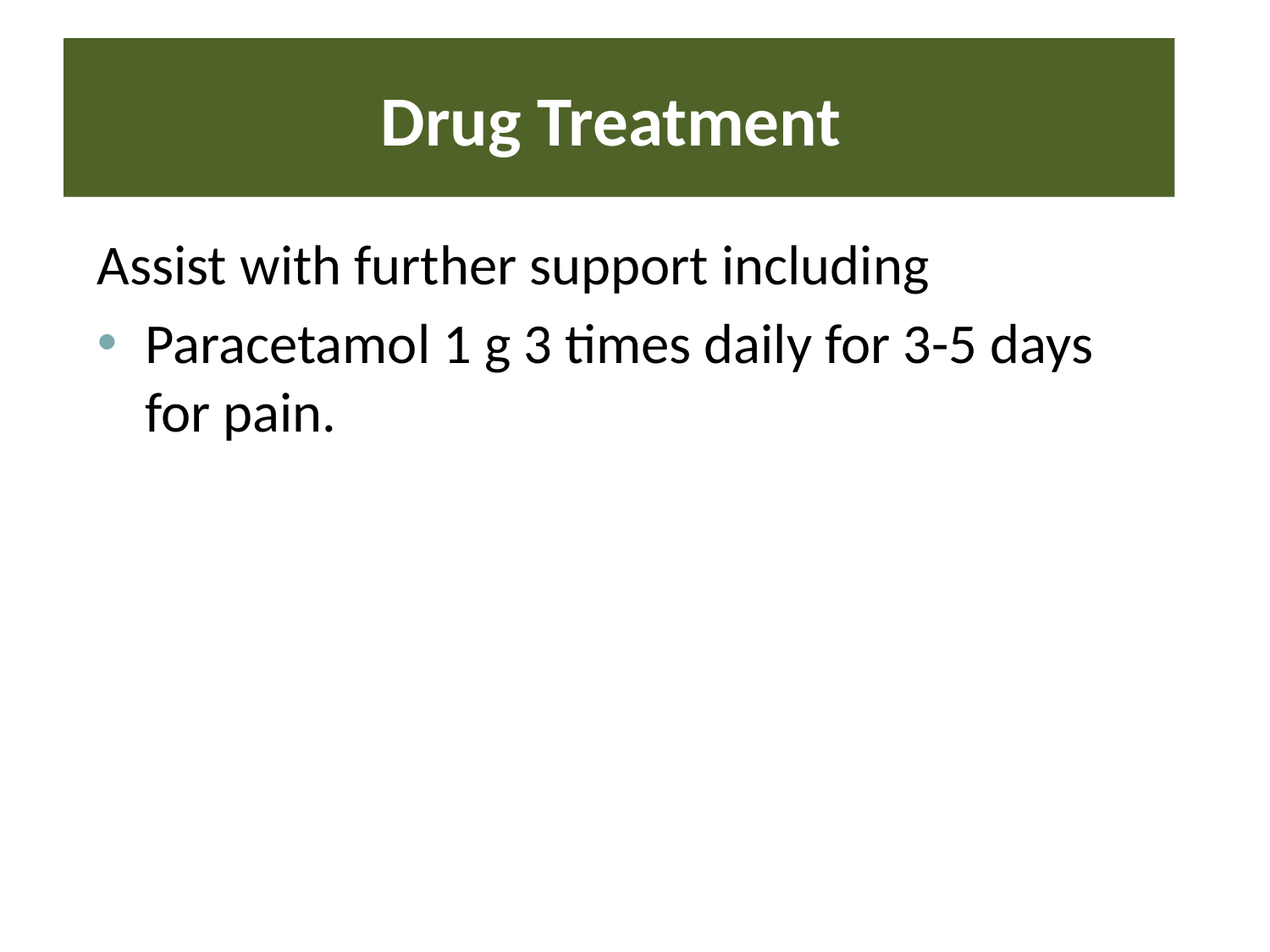

# Drug Treatment
Assist with further support including
Paracetamol 1 g 3 times daily for 3-5 days for pain.